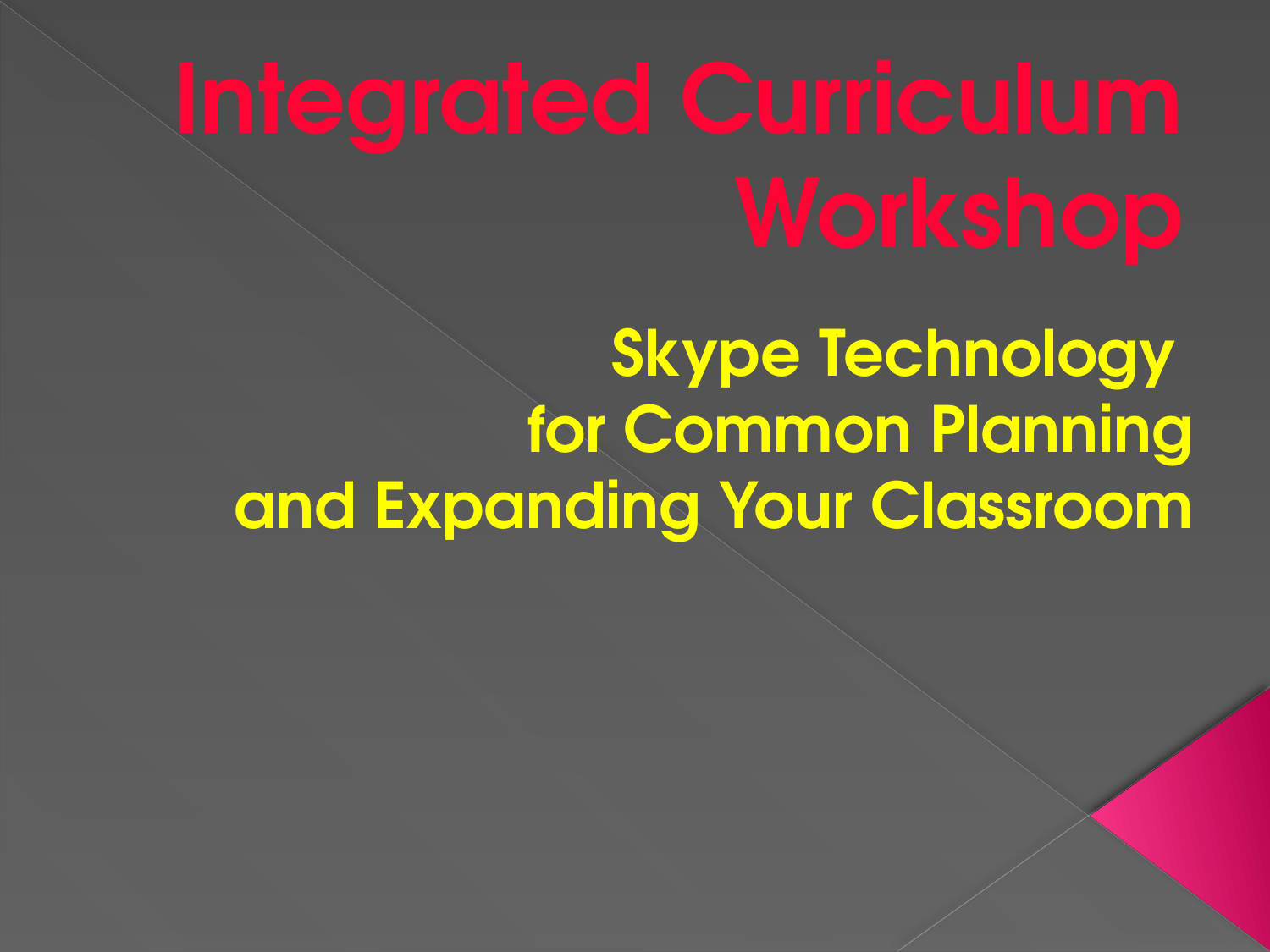

Integrated Curriculum Workshop
Skype Technology
for Common Planning
and Expanding Your Classroom